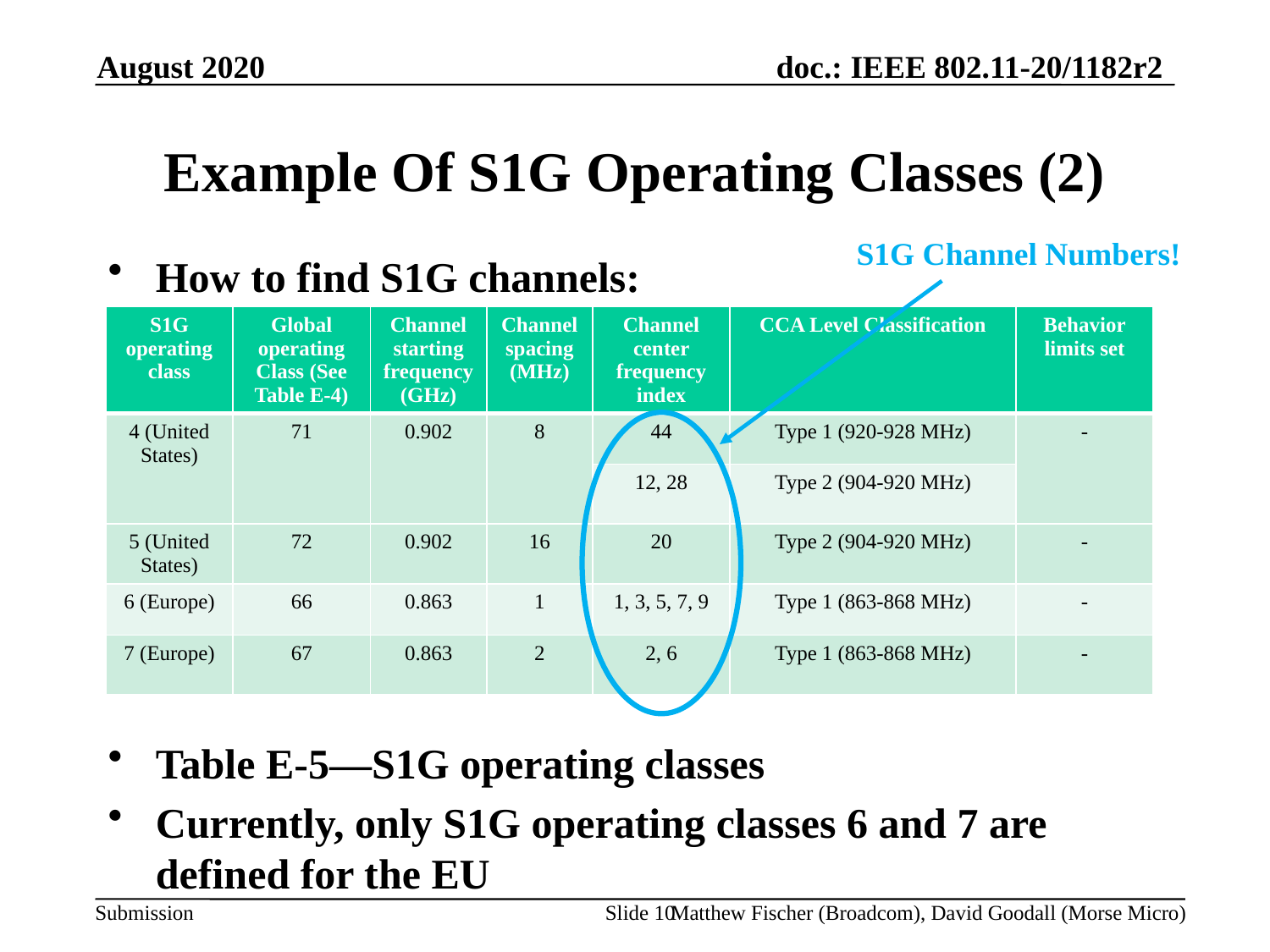

August 2020
# Example Of S1G Operating Classes (2)
S1G Channel Numbers!
How to find S1G channels:
| S1G operating class | Global operating Class (See Table E-4) | Channel starting frequency (GHz) | Channel spacing (MHz) | Channel center frequency index | CCA Level Classification | Behavior limits set |
| --- | --- | --- | --- | --- | --- | --- |
| 4 (United States) | 71 | 0.902 | 8 | 44 | Type 1 (920-928 MHz) | - |
|  |  |  |  | 12, 28 | Type 2 (904-920 MHz) |  |
| 5 (United States) | 72 | 0.902 | 16 | 20 | Type 2 (904-920 MHz) | - |
| 6 (Europe) | 66 | 0.863 | 1 | 1, 3, 5, 7, 9 | Type 1 (863-868 MHz) | - |
| 7 (Europe) | 67 | 0.863 | 2 | 2, 6 | Type 1 (863-868 MHz) | - |

Table E-5—S1G operating classes
Currently, only S1G operating classes 6 and 7 are defined for the EU
Slide 10
Matthew Fischer (Broadcom), David Goodall (Morse Micro)